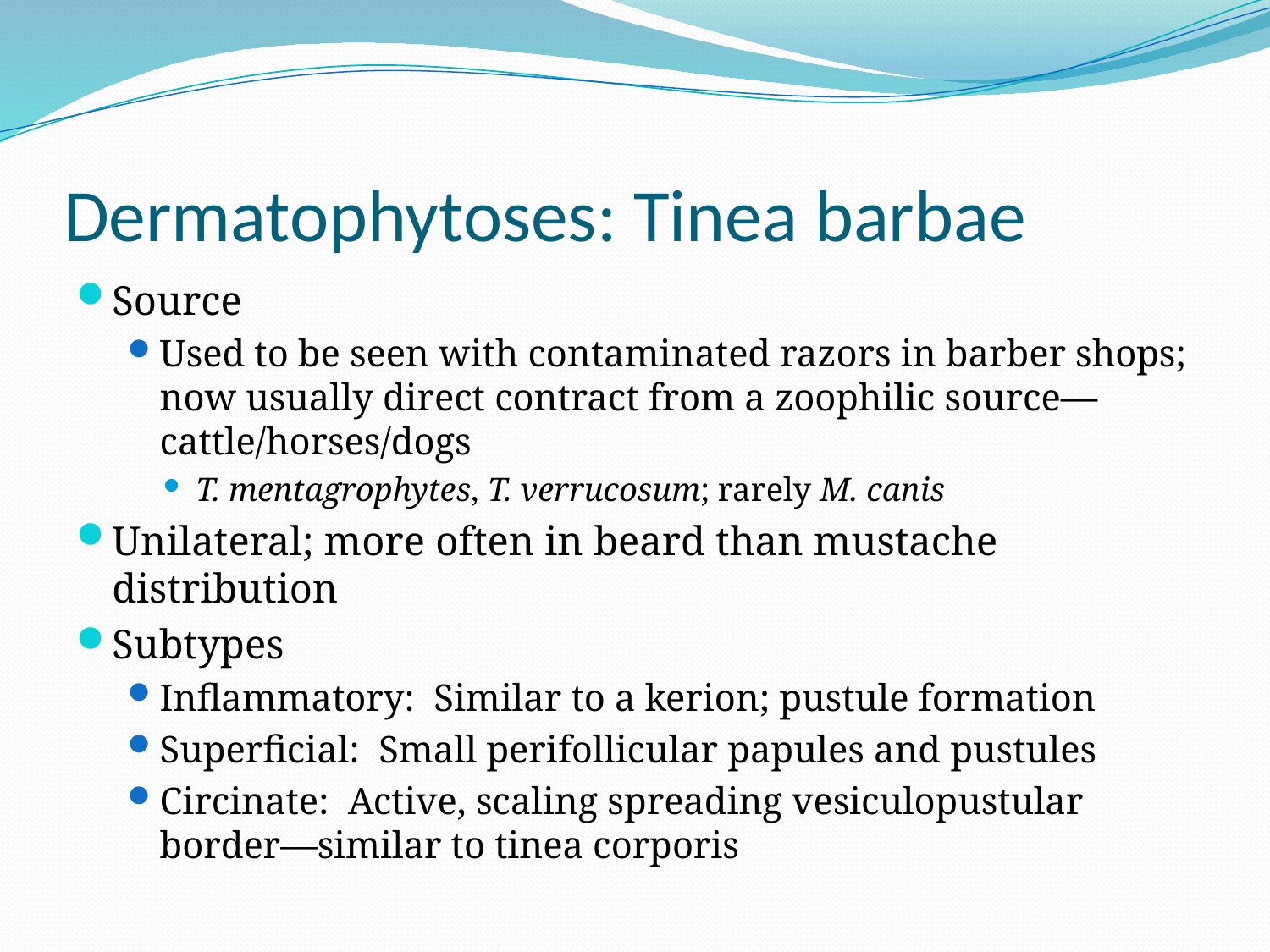

# Dermatophytoses: Tinea barbae
Source
Used to be seen with contaminated razors in barber shops; now usually direct contract from a zoophilic source—cattle/horses/dogs
T. mentagrophytes, T. verrucosum; rarely M. canis
Unilateral; more often in beard than mustache distribution
Subtypes
Inflammatory:  Similar to a kerion; pustule formation
Superficial:  Small perifollicular papules and pustules
Circinate:  Active, scaling spreading vesiculopustular border—similar to tinea corporis